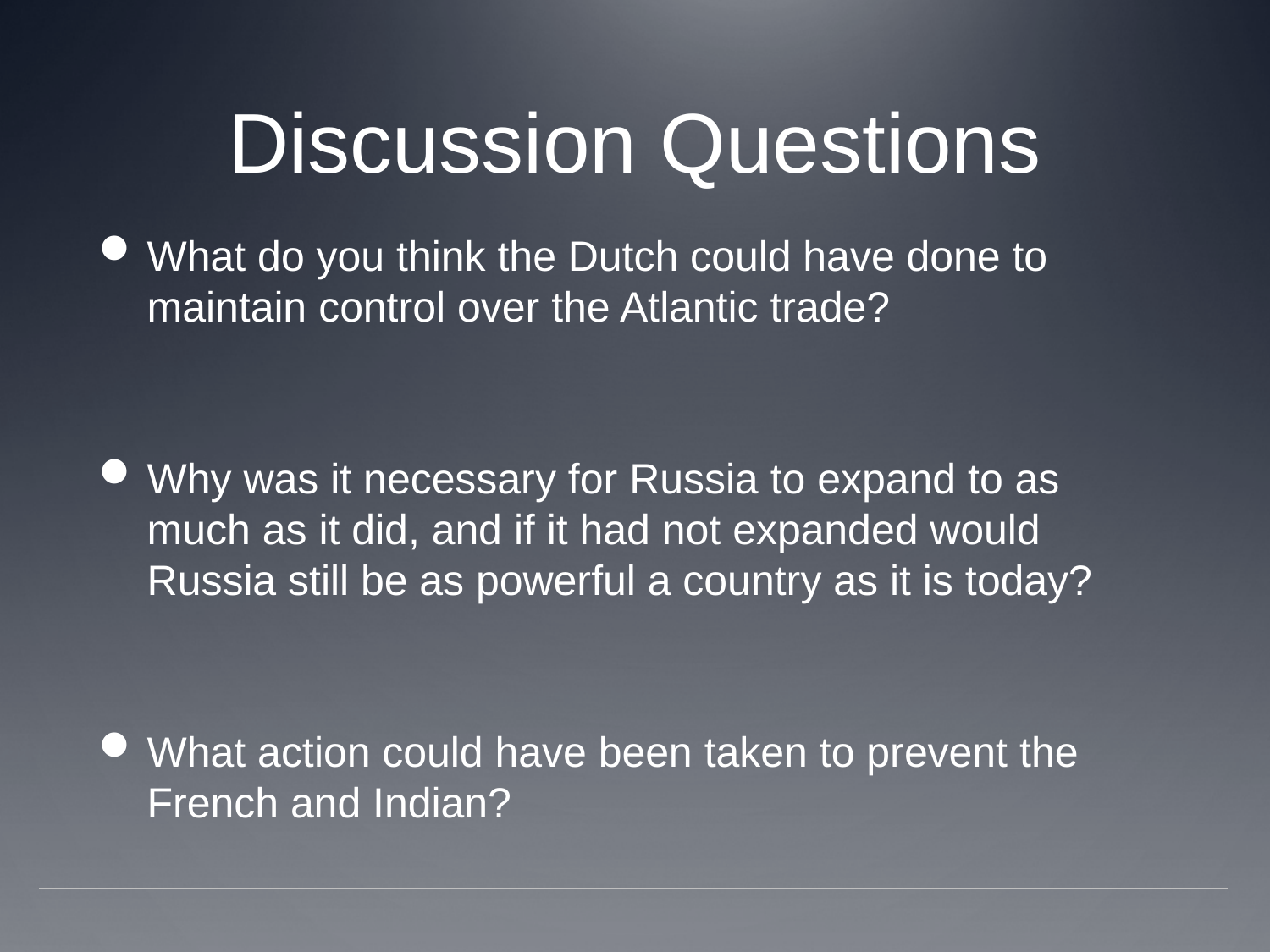

# Discussion Questions
What do you think the Dutch could have done to maintain control over the Atlantic trade?

Why was it necessary for Russia to expand to as much as it did, and if it had not expanded would Russia still be as powerful a country as it is today?

What action could have been taken to prevent the French and Indian?